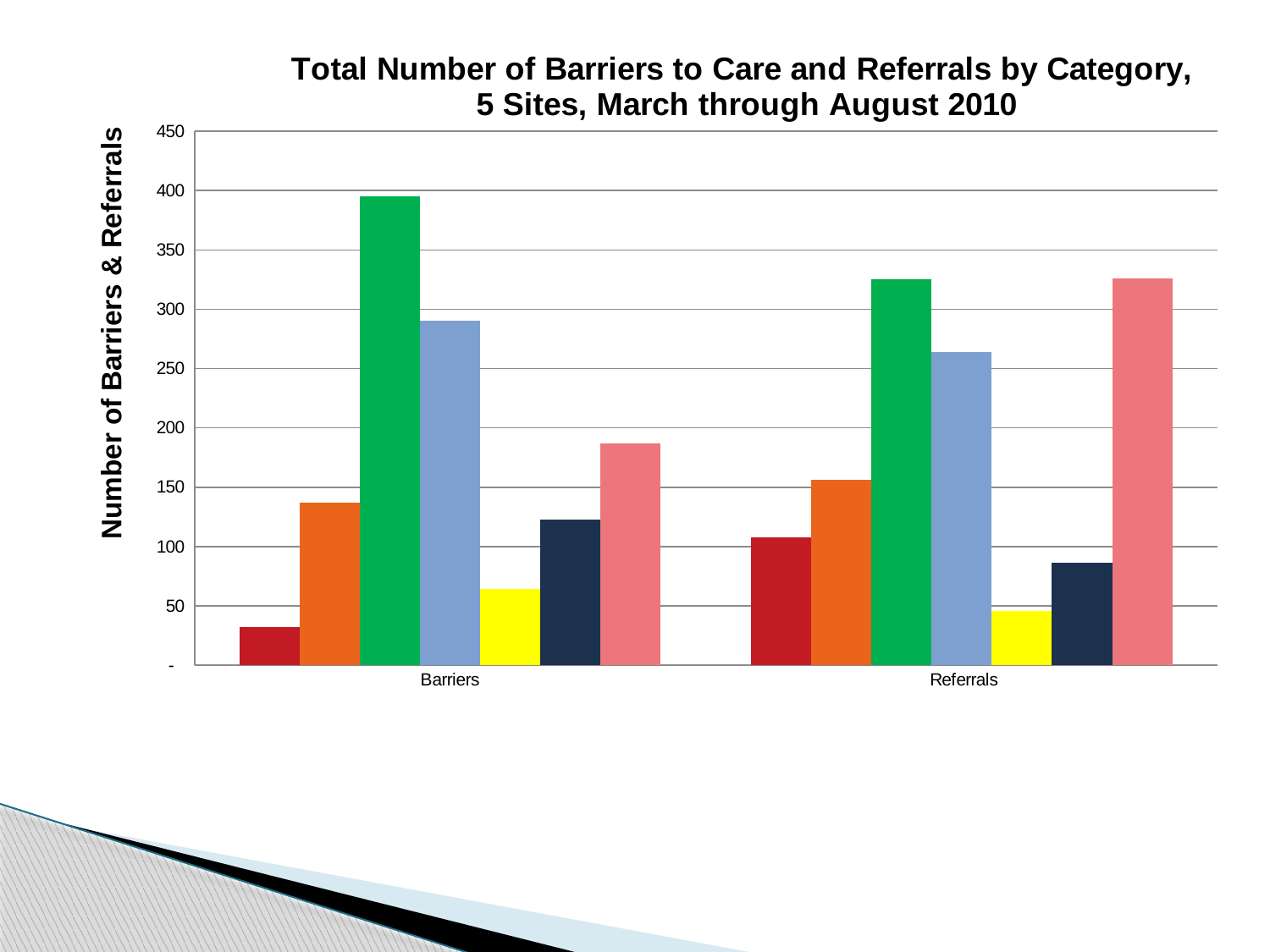

### Chart: Total Number of Barriers to Care and Referrals by Category,
5 Sites, March through August 2010

| Category |  |  |  |  |  |  |  |
|---|---|---|---|---|---|---|---|
| Barriers | 32.0 | 137.0 | 395.0 | 290.0 | 64.0 | 123.0 | 187.0 |
|  Referrals | 108.0 | 156.0 | 325.0 | 264.0 | 46.0 | 86.0 | 326.0 |